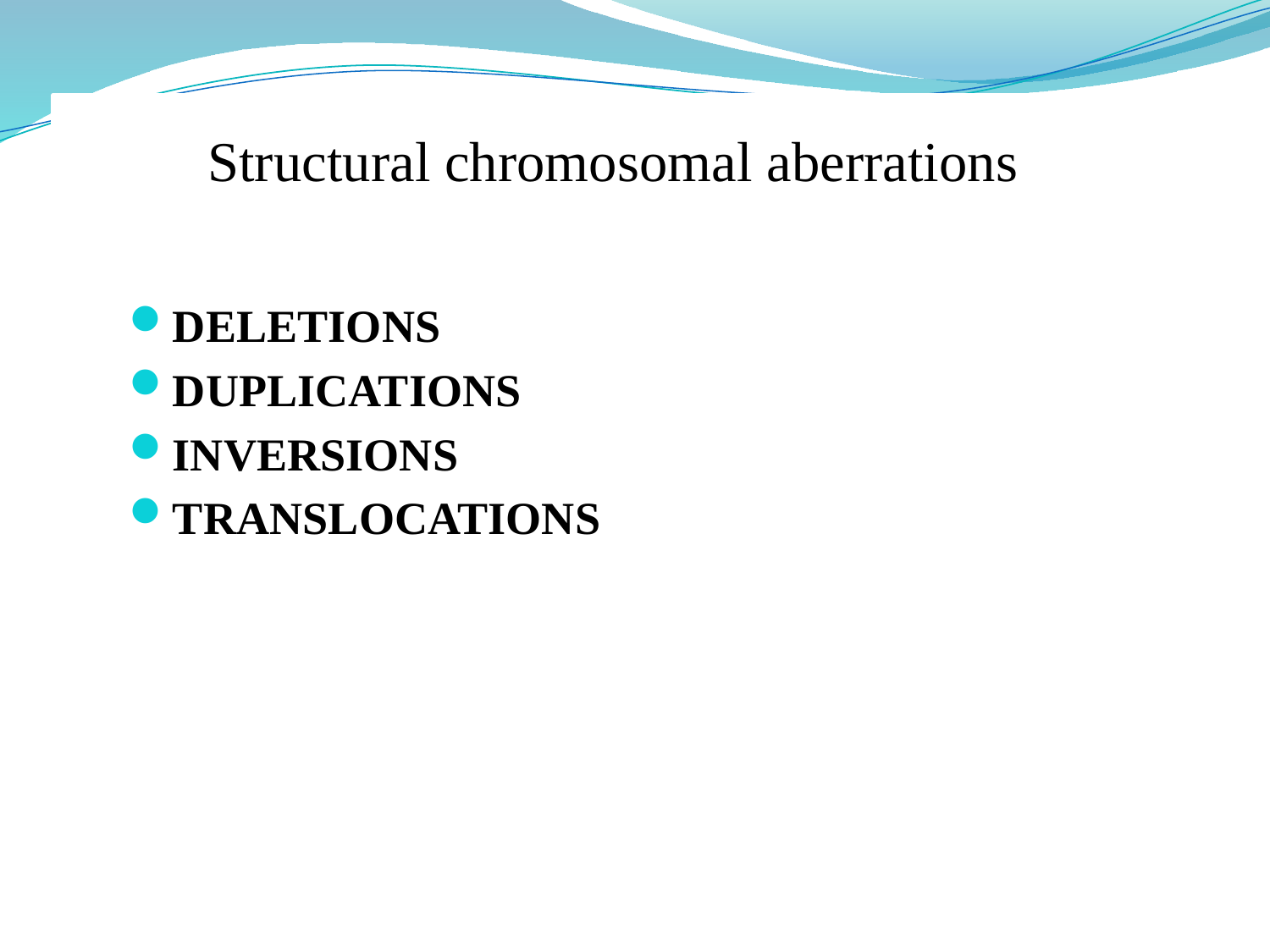

Structural chromosomal aberrations
DELETIONS
DUPLICATIONS
INVERSIONS
TRANSLOCATIONS